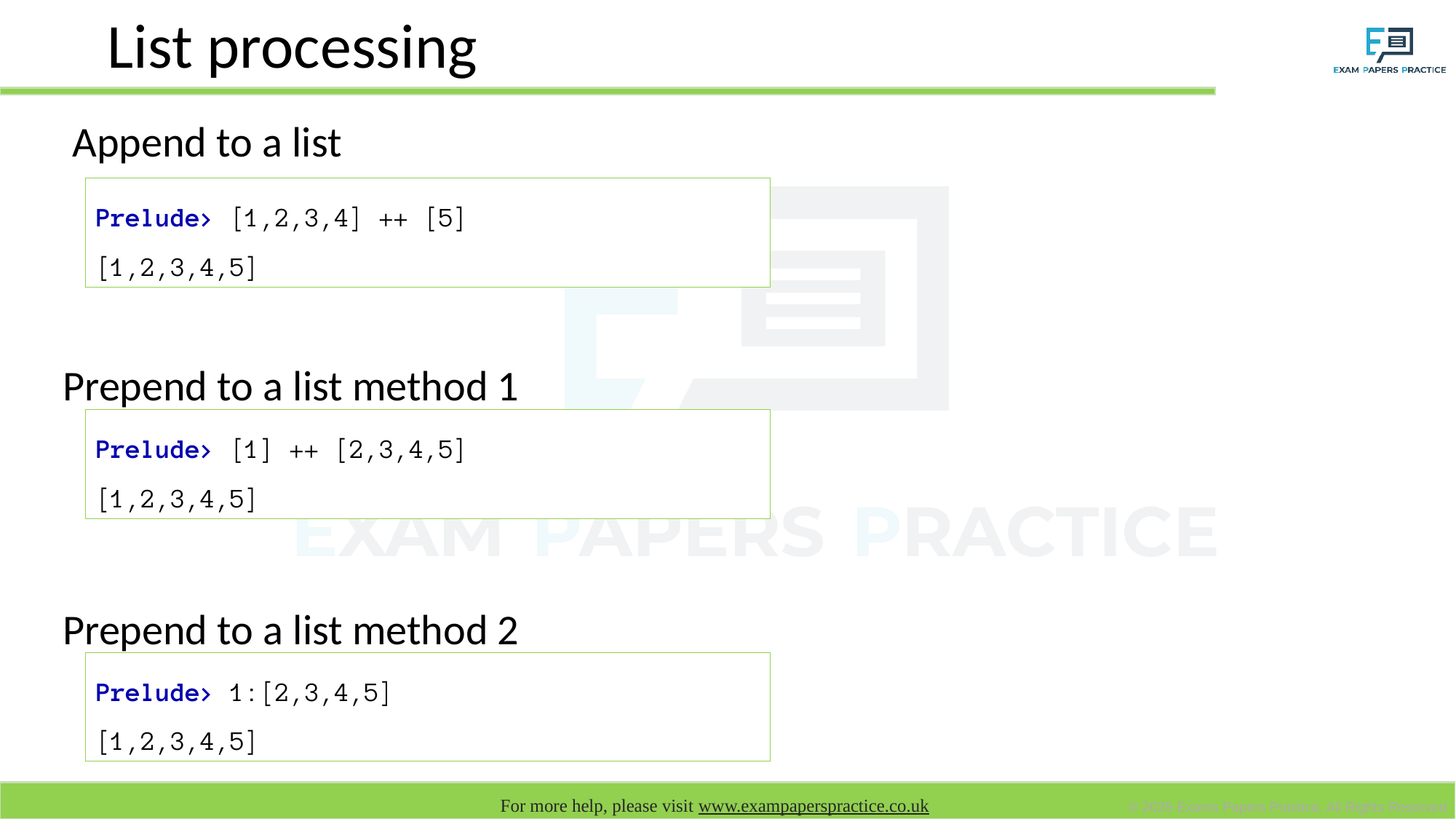

# List processing
 Append to a list

Prepend to a list method 1

Prepend to a list method 2

Prelude> [1,2,3,4] ++ [5]
[1,2,3,4,5]
Prelude> [1] ++ [2,3,4,5]
[1,2,3,4,5]

Prelude> 1:[2,3,4,5]
[1,2,3,4,5]